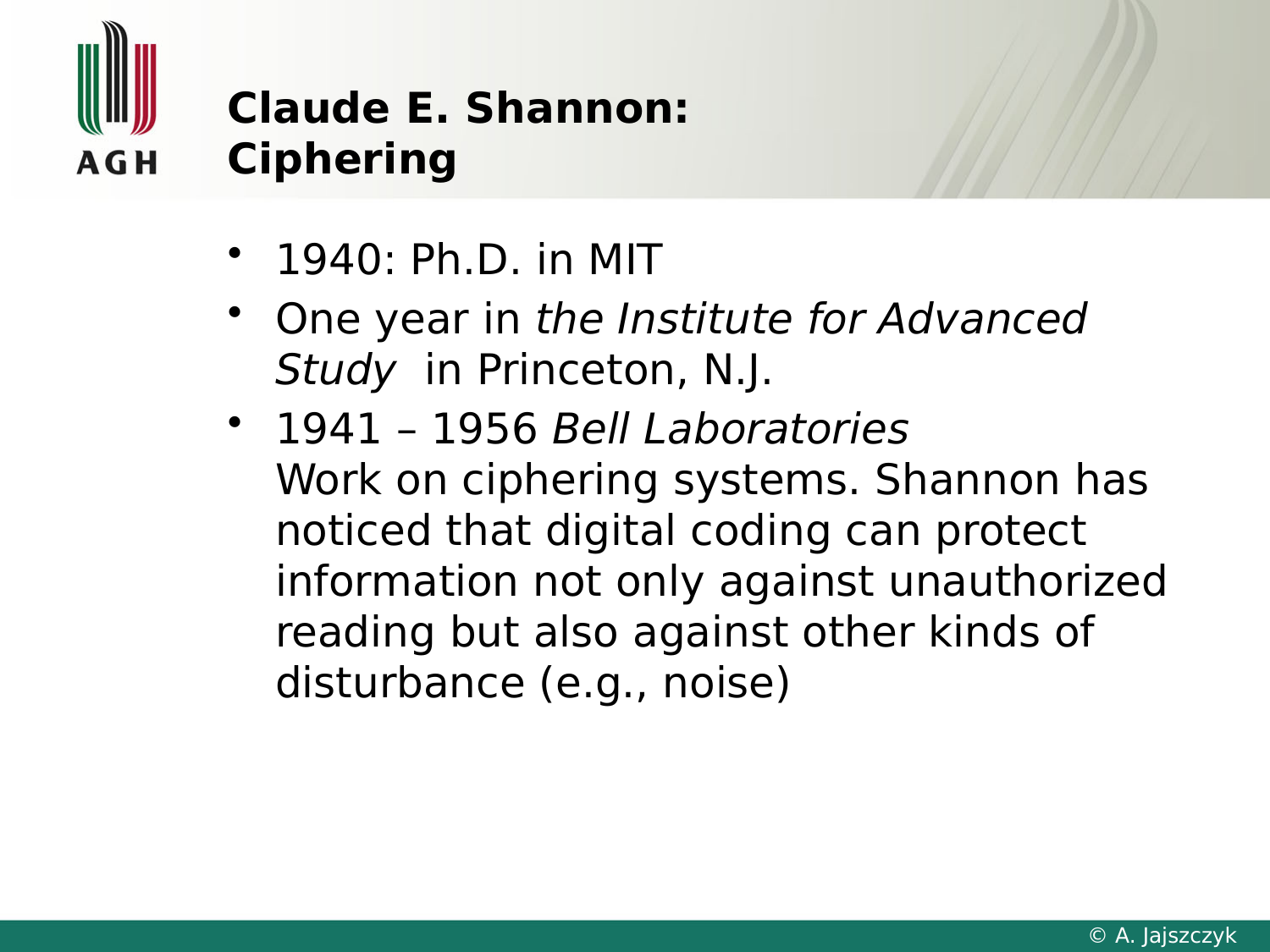

# Claude E. Shannon: Ciphering
1940: Ph.D. in MIT
One year in the Institute for Advanced Study  in Princeton, N.J.
1941 – 1956 Bell Laboratories
Work on ciphering systems. Shannon has noticed that digital coding can protect information not only against unauthorized reading but also against other kinds of disturbance (e.g., noise)